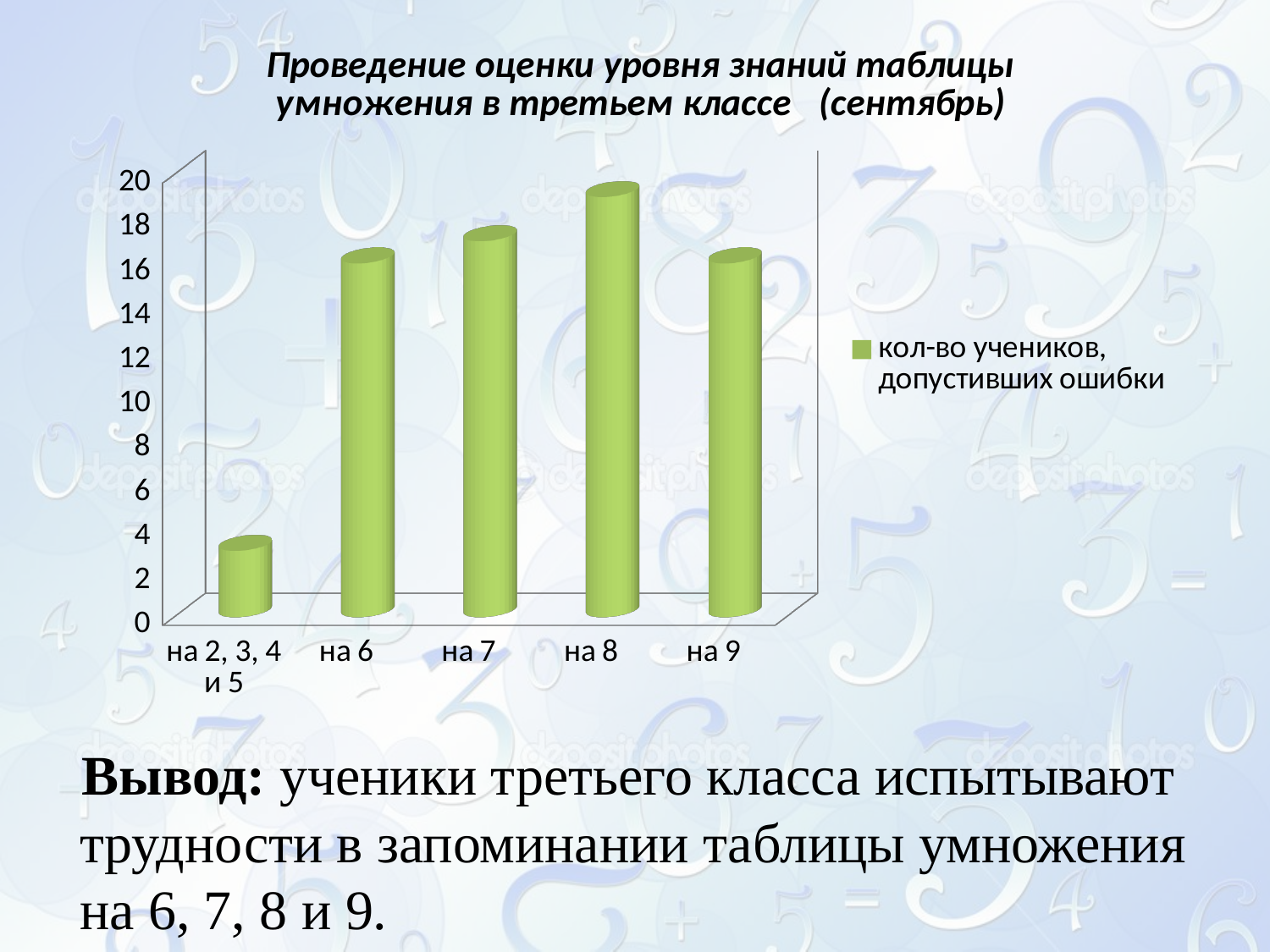

[unsupported chart]

Вывод: ученики третьего класса испытывают трудности в запоминании таблицы умножения на 6, 7, 8 и 9.